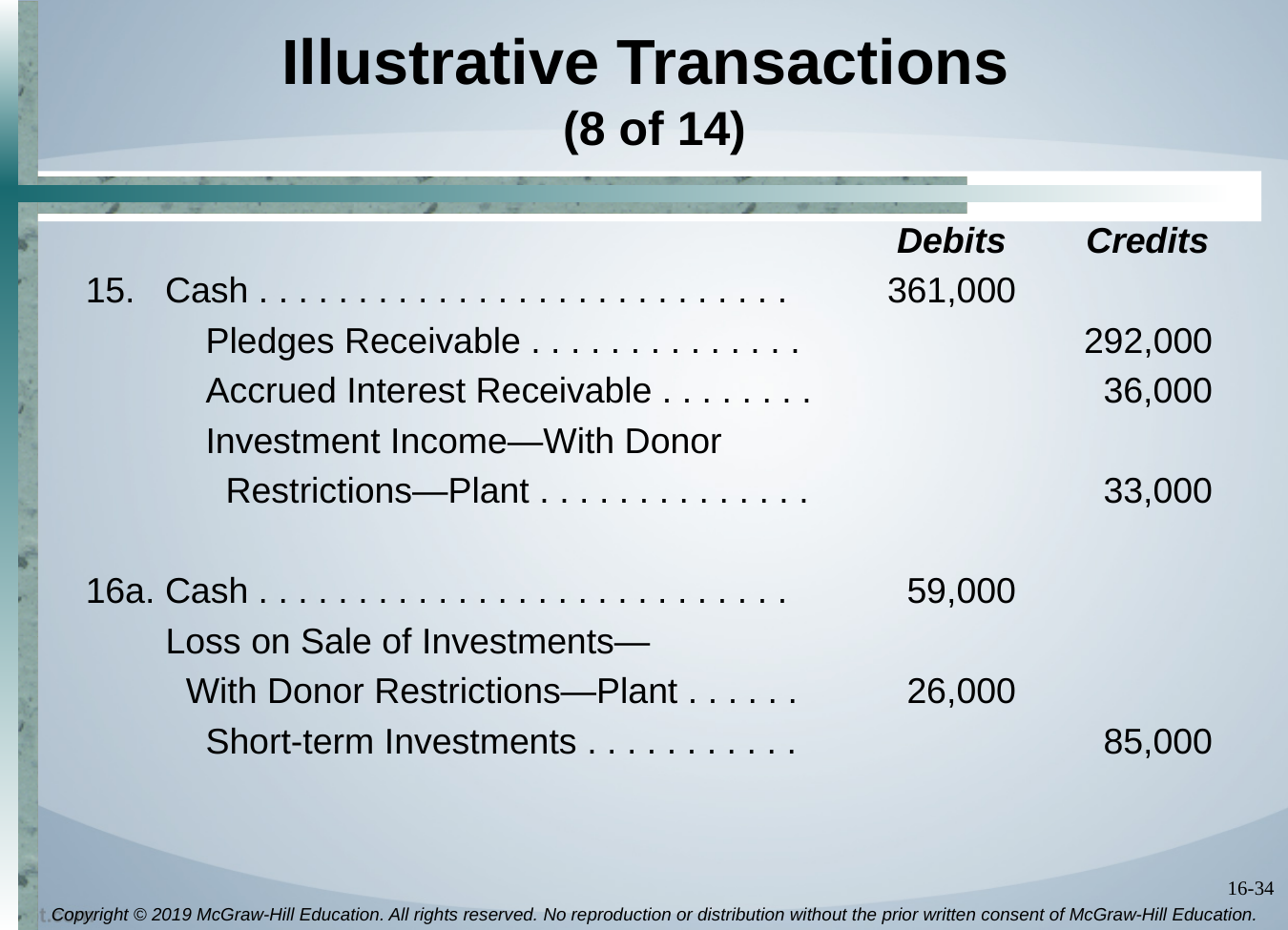

# Illustrative Transactions (8 of 14)
                                                                                 Debits        Credits
15.   Cash . . . . . . . . . . . . . . . . . . . . . . . . . . .	361,000
            Pledges Receivable . . . . . . . . . . . . . .	292,000
            Accrued Interest Receivable . . . . . . . .	36,000
            Investment Income—With Donor
              Restrictions—Plant . . . . . . . . . . . . . .	33,000

16a. Cash . . . . . . . . . . . . . . . . . . . . . . . . . . .	59,000
        Loss on Sale of Investments—
          With Donor Restrictions—Plant . . . . . .	26,000
            Short-term Investments . . . . . . . . . . .	85,000